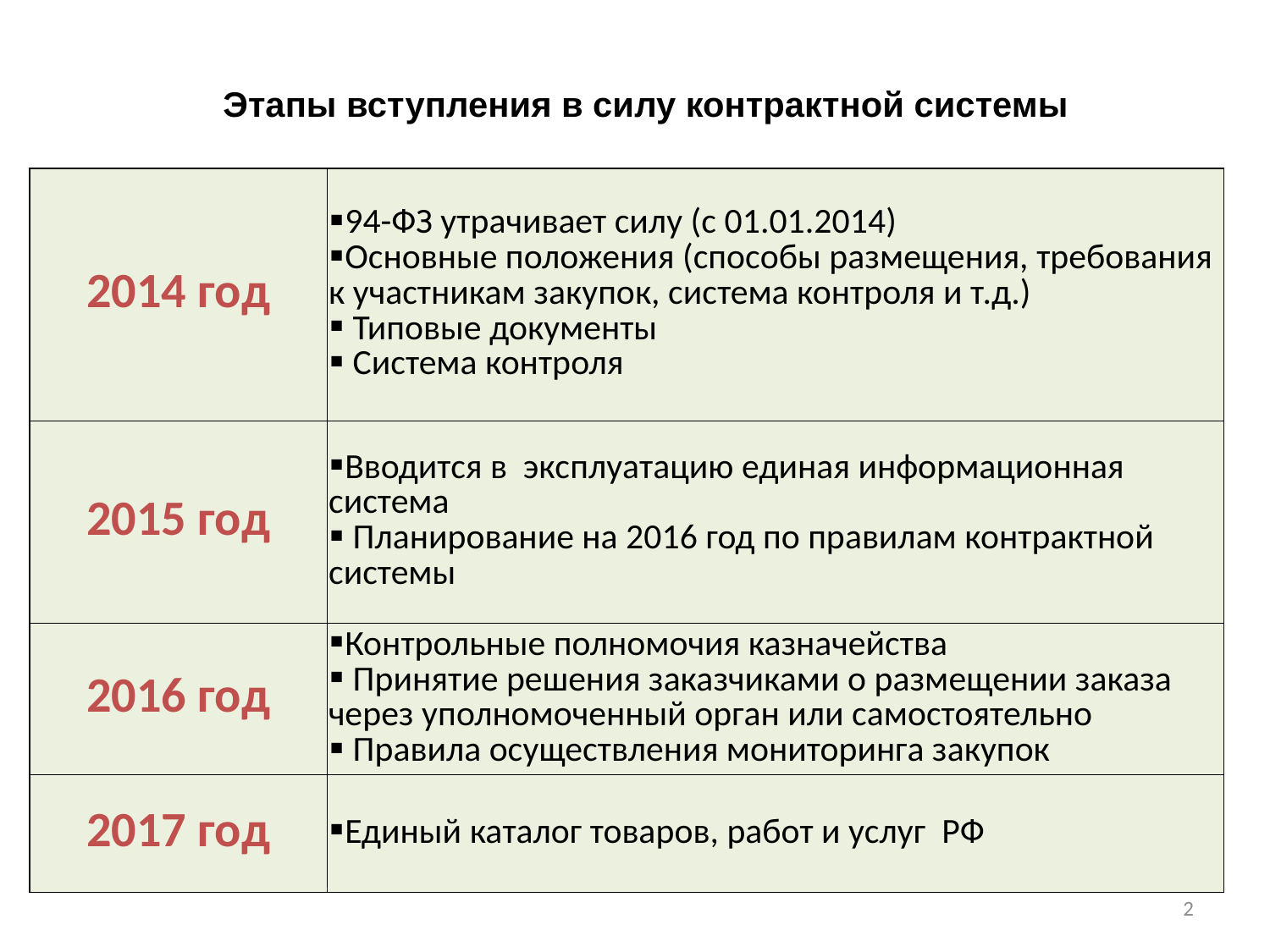

Этапы вступления в силу контрактной системы
| 2014 год | 94-ФЗ утрачивает силу (с 01.01.2014) Основные положения (способы размещения, требования к участникам закупок, система контроля и т.д.) Типовые документы Система контроля |
| --- | --- |
| 2015 год | Вводится в эксплуатацию единая информационная система Планирование на 2016 год по правилам контрактной системы |
| 2016 год | Контрольные полномочия казначейства Принятие решения заказчиками о размещении заказа через уполномоченный орган или самостоятельно Правила осуществления мониторинга закупок |
| 2017 год | Единый каталог товаров, работ и услуг РФ |
2